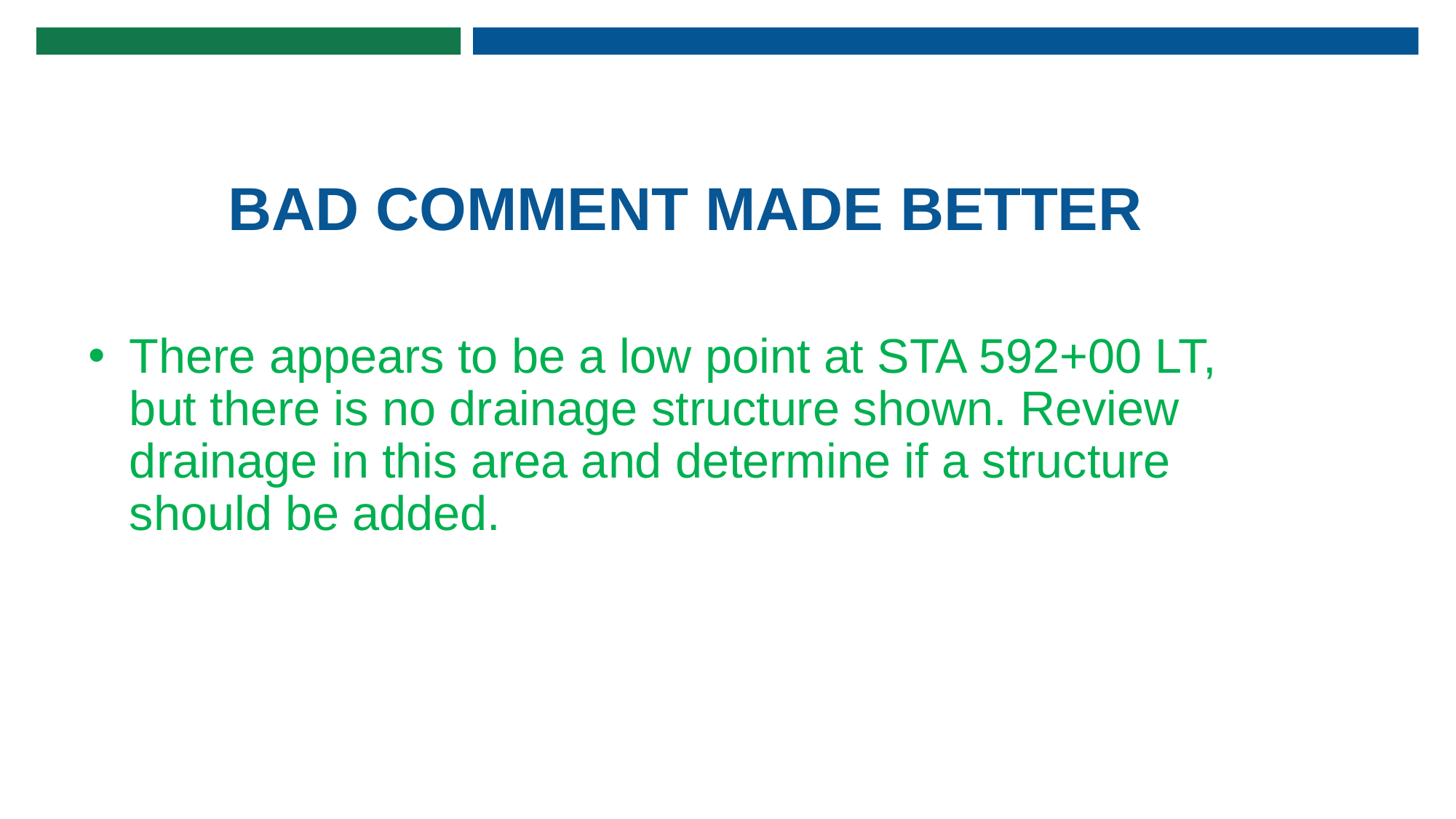

# BAD COMMENT MADE BETTER
There appears to be a low point at STA 592+00 LT, but there is no drainage structure shown. Review drainage in this area and determine if a structure should be added.